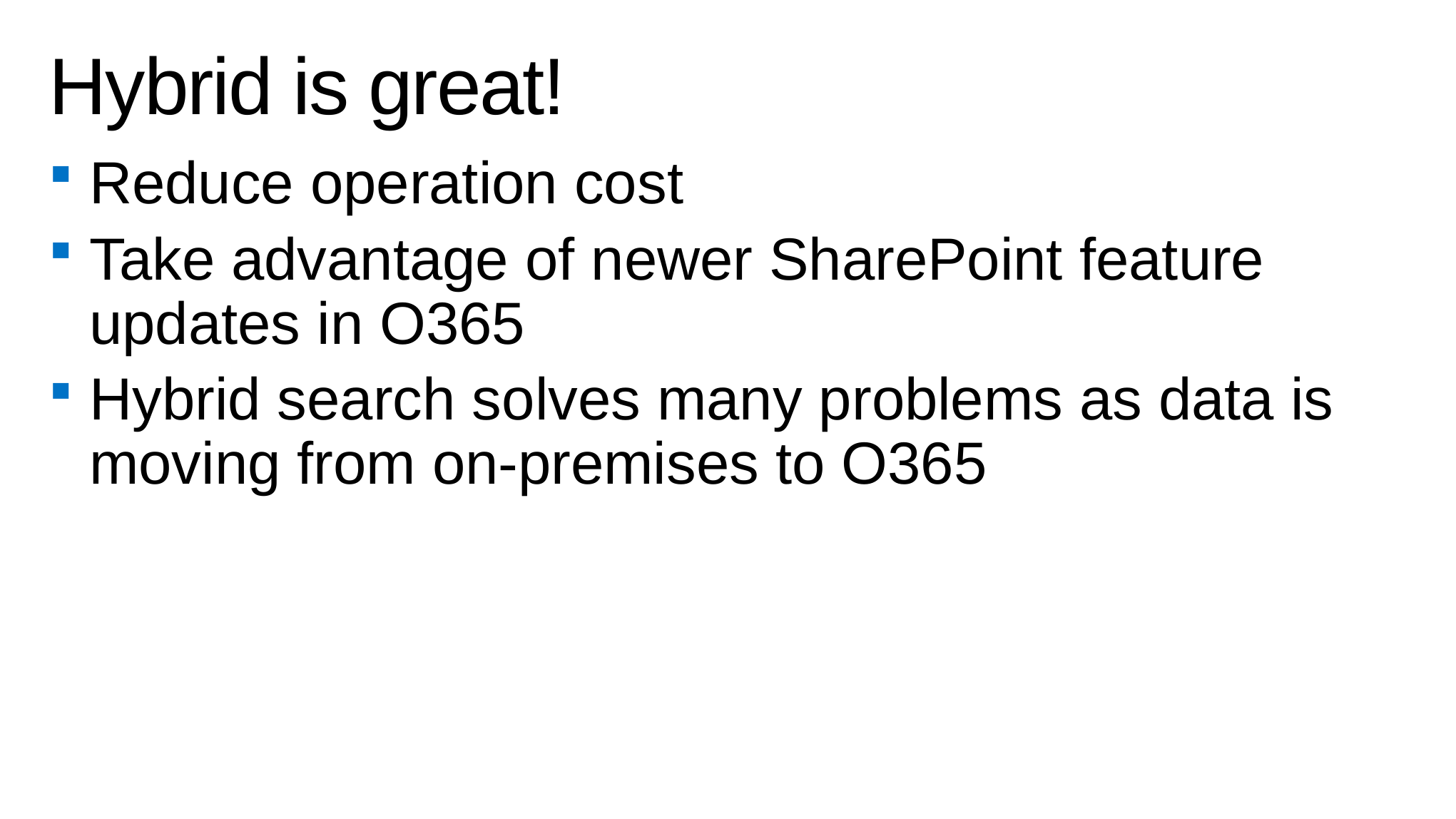

# Hybrid is great!
Reduce operation cost
Take advantage of newer SharePoint feature updates in O365
Hybrid search solves many problems as data is moving from on-premises to O365